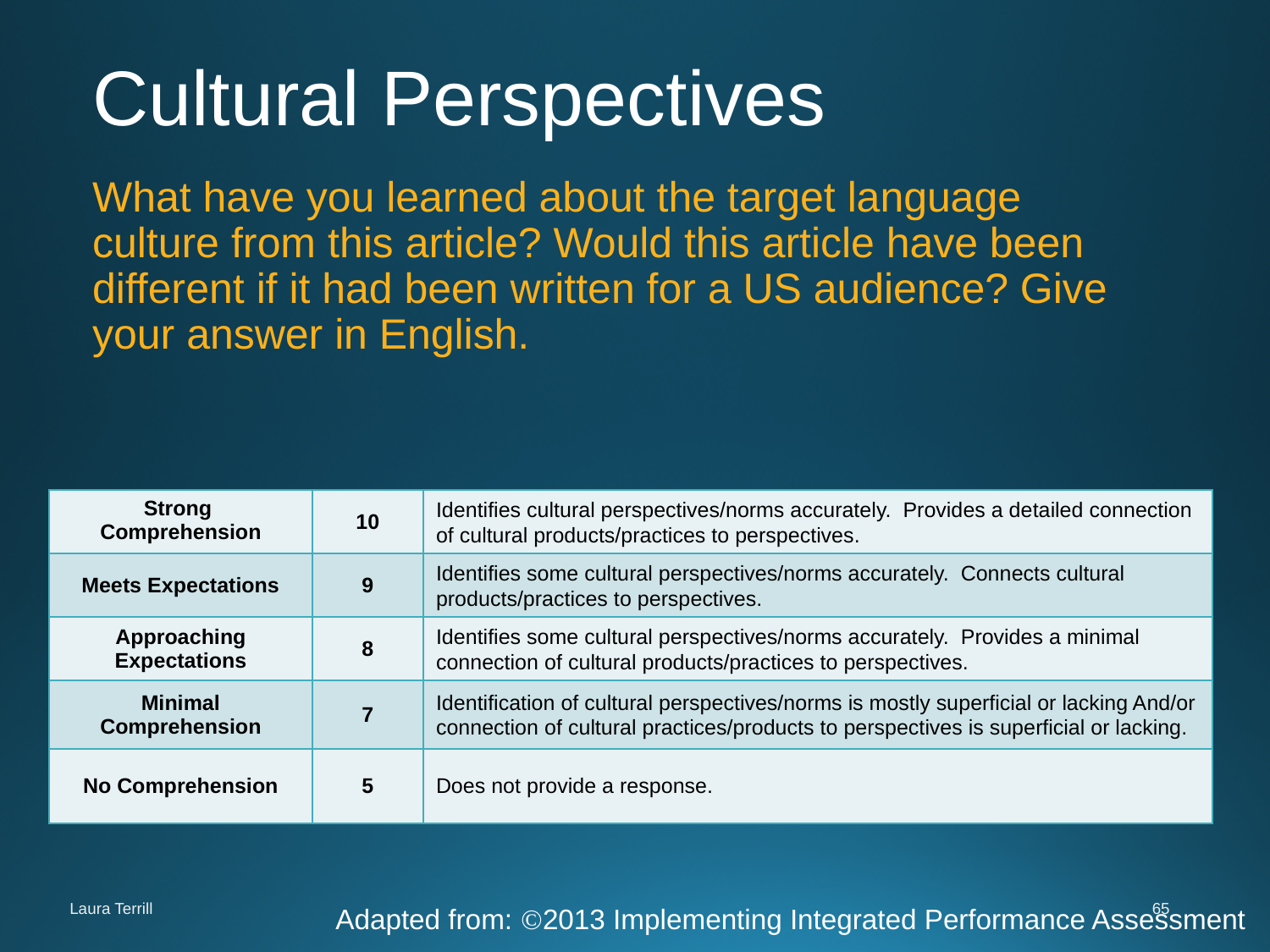

# Cultural Perspectives
What have you learned about the target language culture from this article? Would this article have been different if it had been written for a US audience? Give your answer in English.

| Strong Comprehension | 10 | Identifies cultural perspectives/norms accurately. Provides a detailed connection of cultural products/practices to perspectives. |
| --- | --- | --- |
| Meets Expectations | 9 | Identifies some cultural perspectives/norms accurately. Connects cultural products/practices to perspectives. |
| Approaching Expectations | 8 | Identifies some cultural perspectives/norms accurately. Provides a minimal connection of cultural products/practices to perspectives. |
| Minimal Comprehension | 7 | Identification of cultural perspectives/norms is mostly superficial or lacking And/or connection of cultural practices/products to perspectives is superficial or lacking. |
| No Comprehension | 5 | Does not provide a response. |
Laura Terrill
65
Adapted from: ©2013 Implementing Integrated Performance Assessment